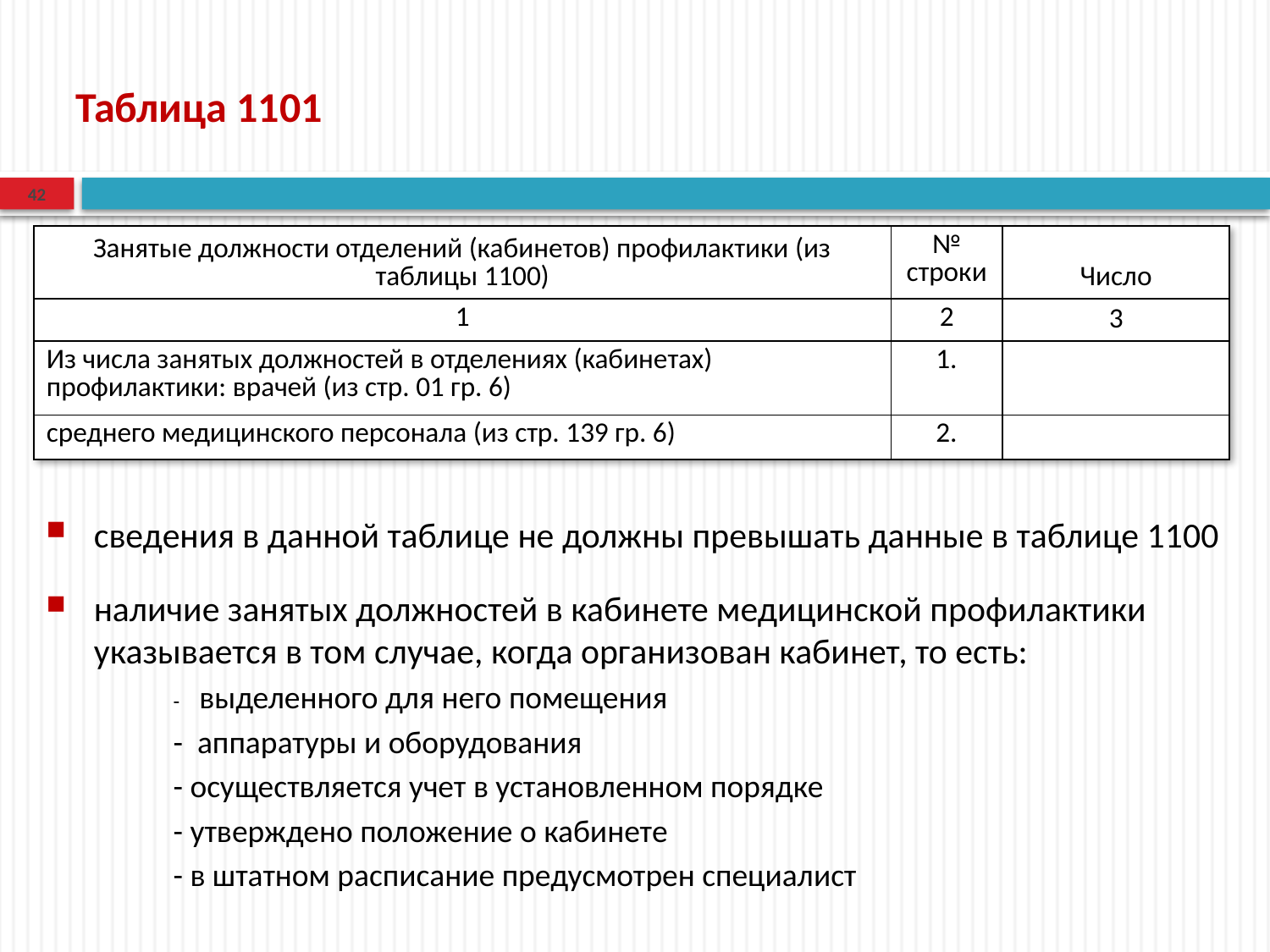

Таблица 1101
42
| Занятые должности отделений (кабинетов) профилактики (из таблицы 1100) | № строки | Число |
| --- | --- | --- |
| 1 | 2 | 3 |
| Из числа занятых должностей в отделениях (кабинетах) профилактики: врачей (из стр. 01 гр. 6) | 1. |  |
| среднего медицинского персонала (из стр. 139 гр. 6) | 2. |  |
сведения в данной таблице не должны превышать данные в таблице 1100

наличие занятых должностей в кабинете медицинской профилактики указывается в том случае, когда организован кабинет, то есть:
	-    выделенного для него помещения
-  аппаратуры и оборудования
- осуществляется учет в установленном порядке
- утверждено положение о кабинете
- в штатном расписание предусмотрен специалист